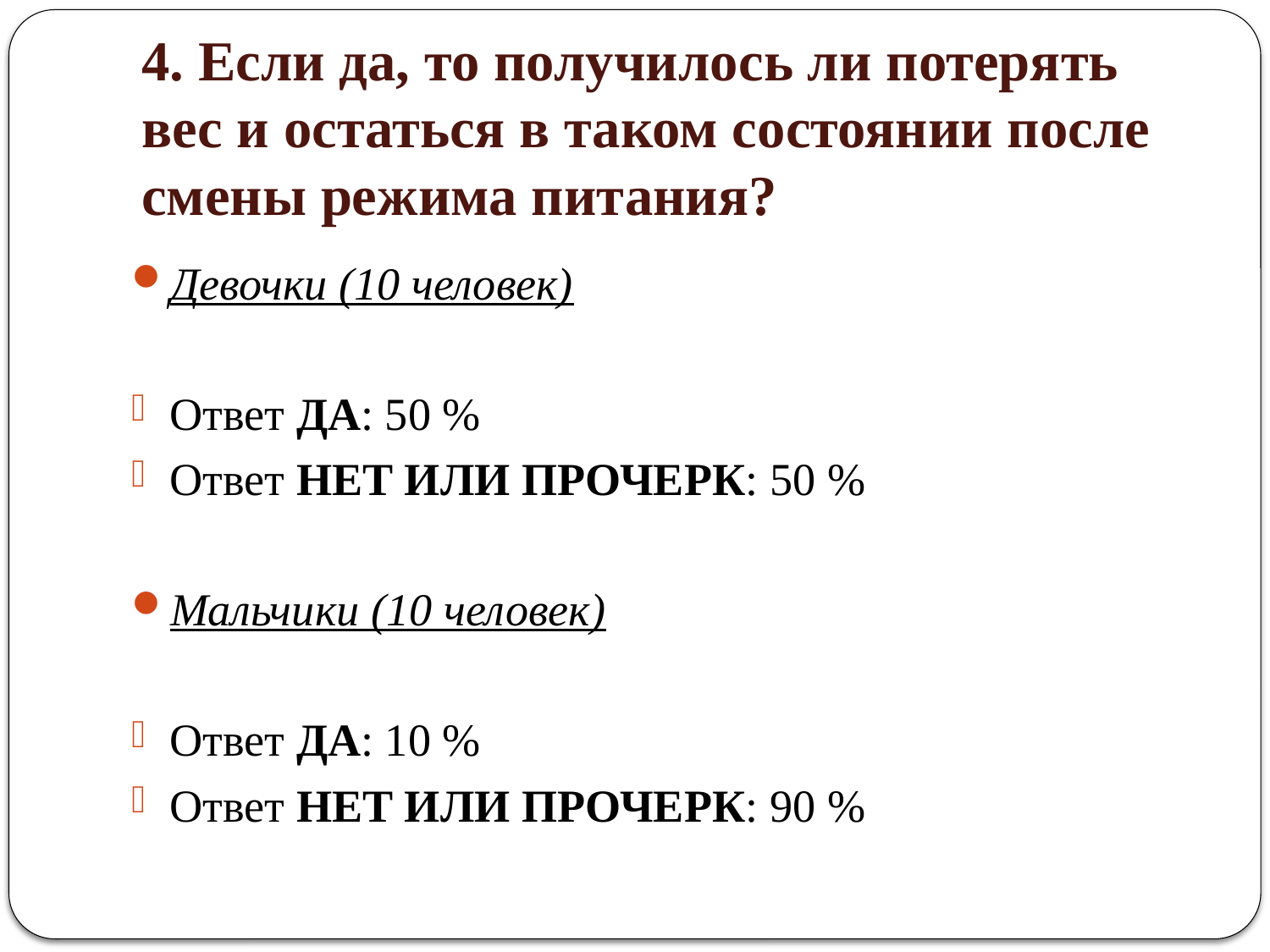

# 4. Если да, то получилось ли потерять вес и остаться в таком состоянии после смены режима питания?
Девочки (10 человек)

Ответ ДА: 50 %
Ответ НЕТ ИЛИ ПРОЧЕРК: 50 %

Мальчики (10 человек)

Ответ ДА: 10 %
Ответ НЕТ ИЛИ ПРОЧЕРК: 90 %